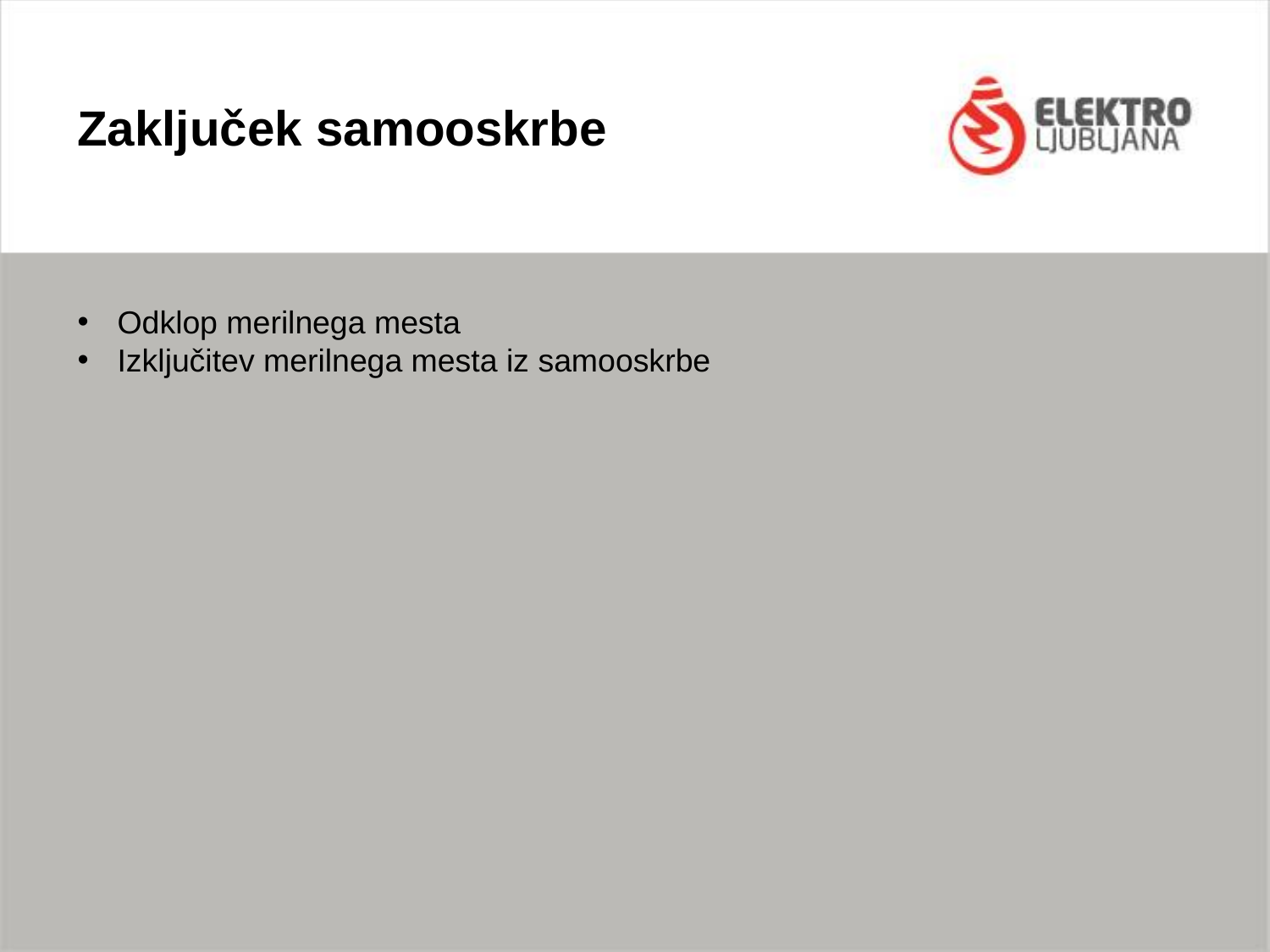

Zaključek samooskrbe
Odklop merilnega mesta
Izključitev merilnega mesta iz samooskrbe